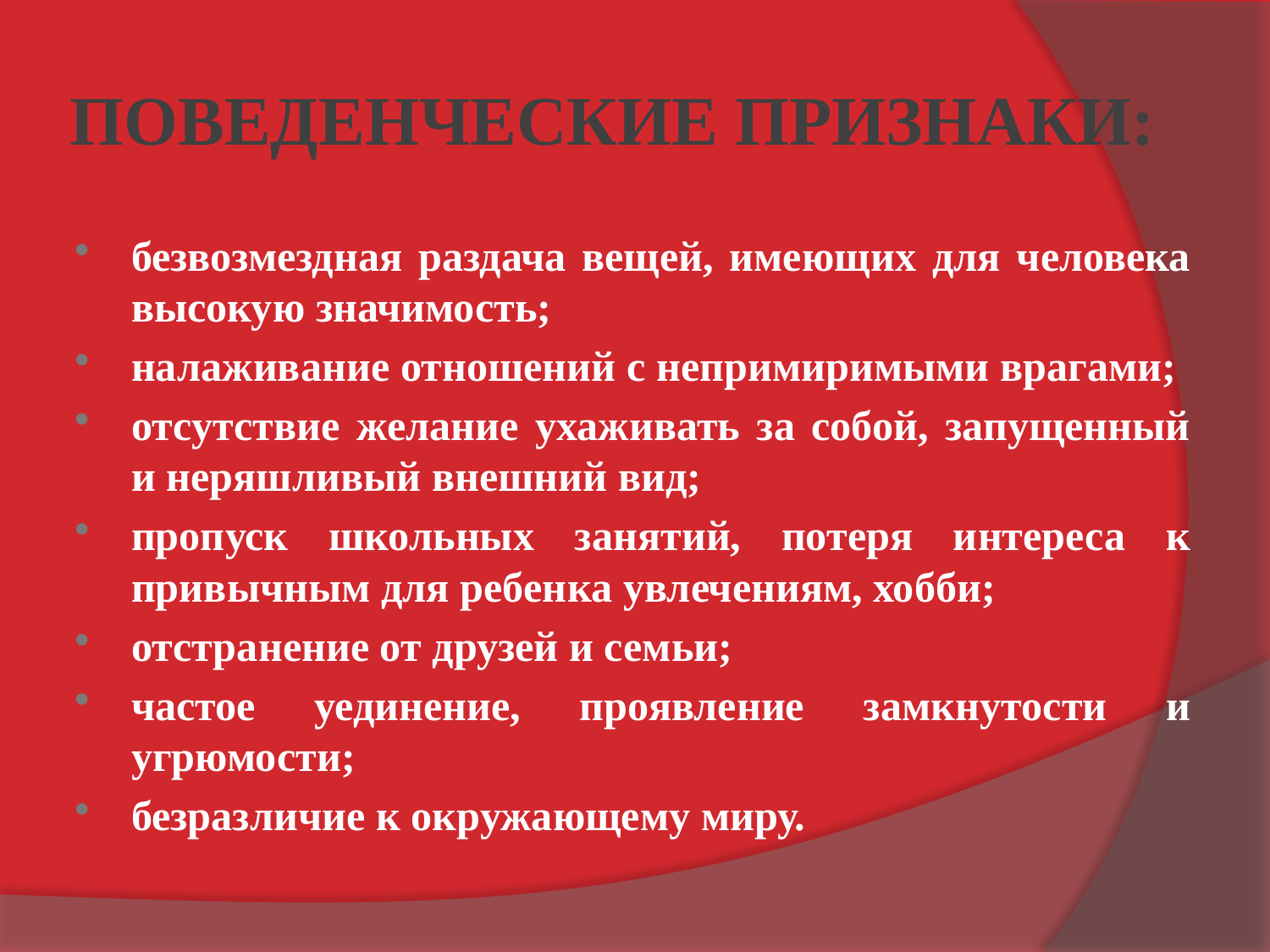

# ПОВЕДЕНЧЕСКИЕ ПРИЗНАКИ:
безвозмездная раздача вещей, имеющих для человека высокую значимость;
налаживание отношений с непримиримыми врагами;
отсутствие желание ухаживать за собой, запущенный и неряшливый внешний вид;
пропуск школьных занятий, потеря интереса к привычным для ребен­ка увлечениям, хобби;
отстранение от друзей и семьи;
частое уединение, проявление замкнутости и угрюмости;
безразличие к окружающему миру.